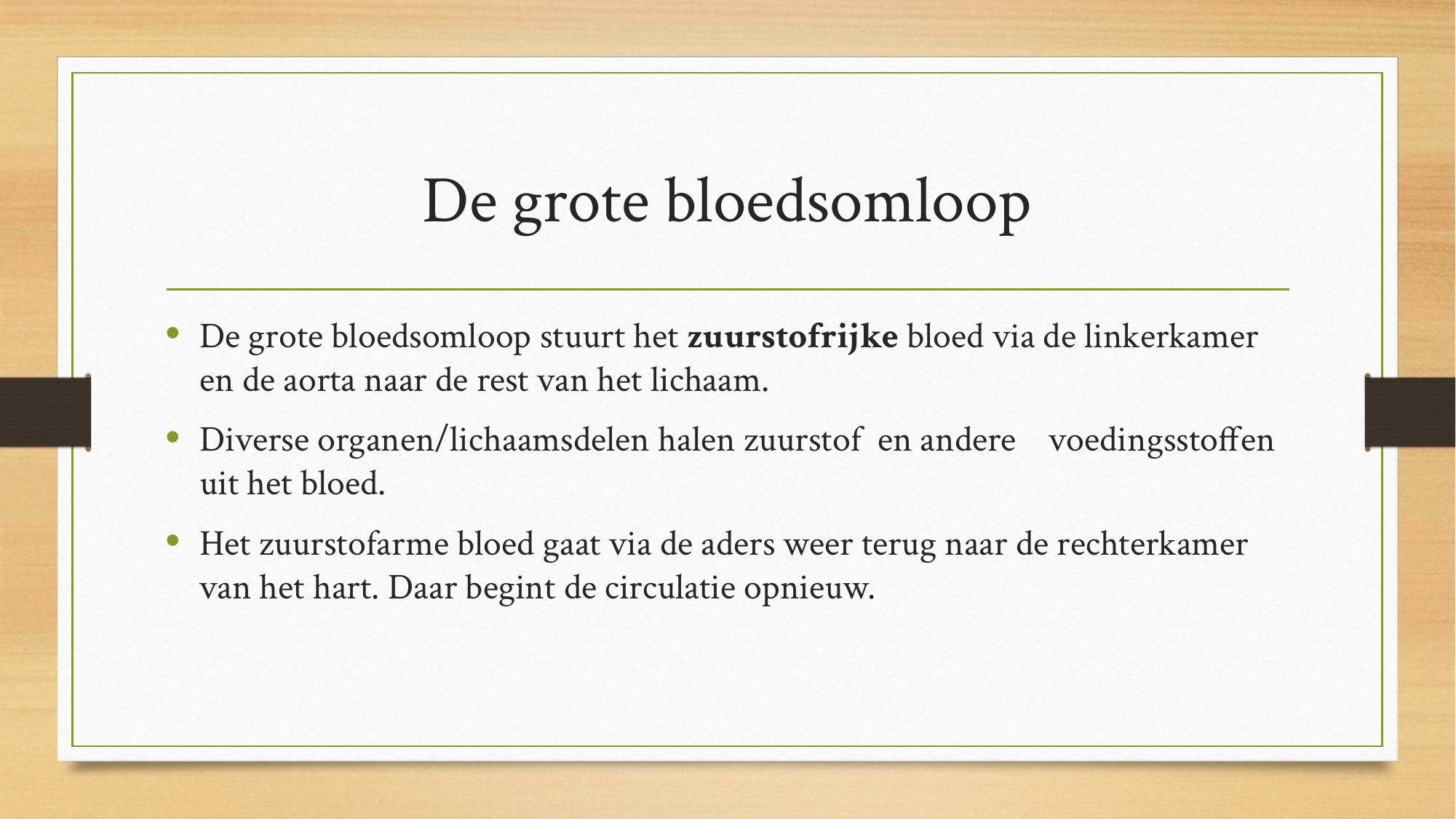

# De grote bloedsomloop
De grote bloedsomloop stuurt het zuurstofrijke bloed via de linkerkamer en de aorta naar de rest van het lichaam.
Diverse organen/lichaamsdelen halen zuurstof  en andere    voedingsstoffen uit het bloed.
Het zuurstofarme bloed gaat via de aders weer terug naar de rechterkamer van het hart. Daar begint de circulatie opnieuw.